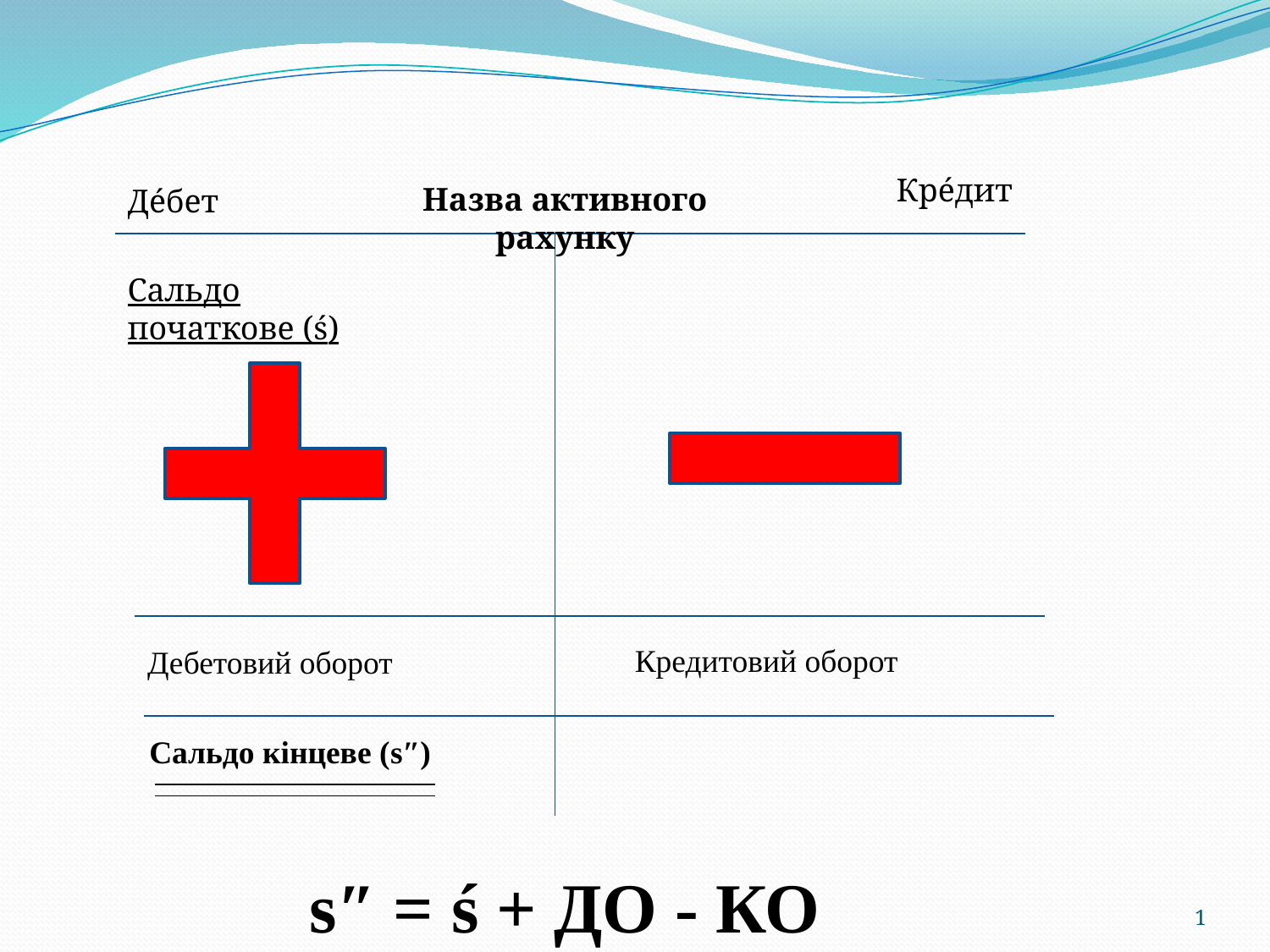

Крéдит
Назва активного рахунку
Дéбет
Сальдо початкове (ś)

Кредитовий оборот
Дебетовий оборот
Сальдо кінцеве (s″)
s″ = ś + ДО - КО
1